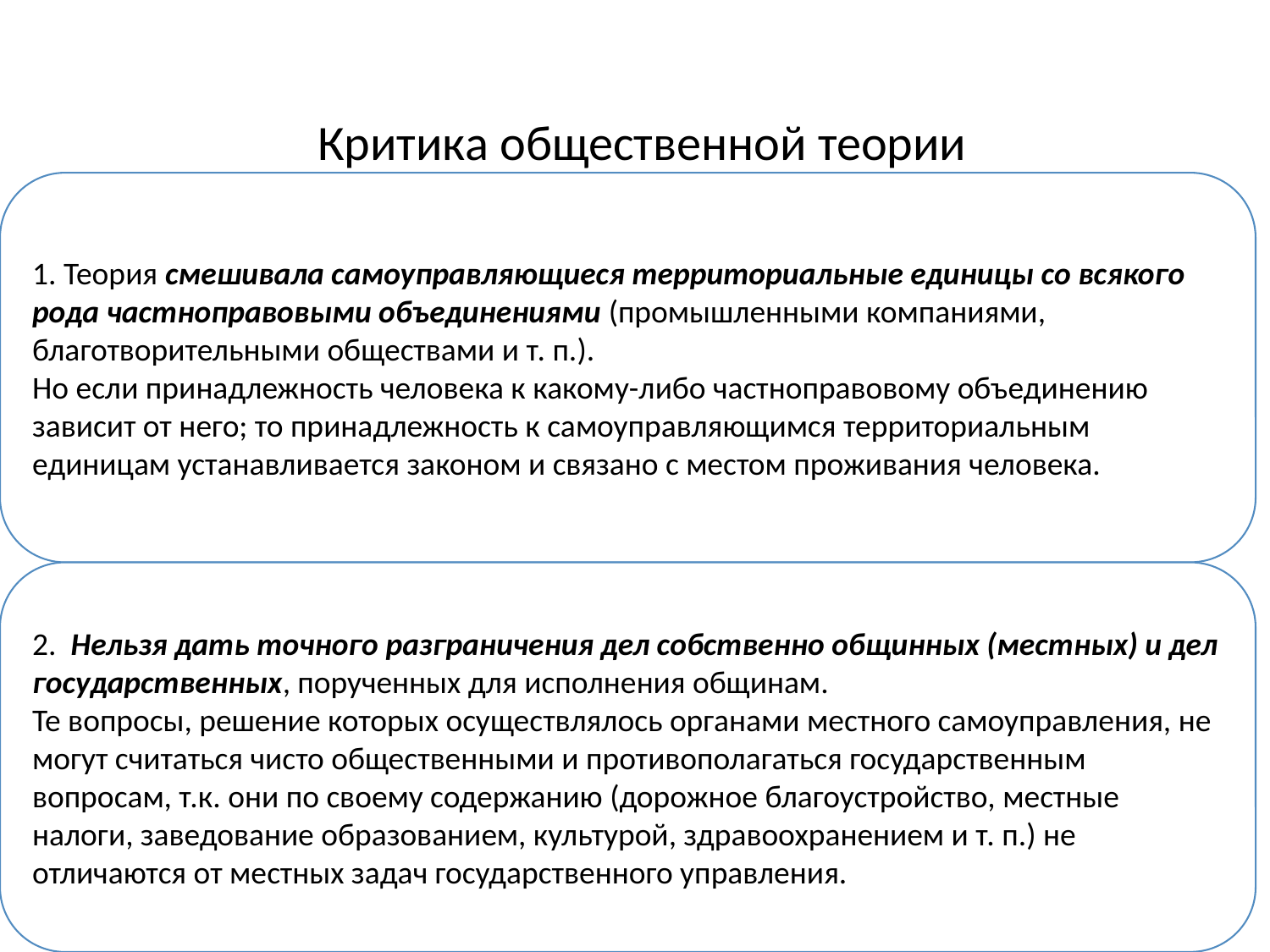

# Критика общественной теории
1. Теория смешивала самоуправляющиеся территориальные единицы со всякого рода частноправовыми объединениями (промышленными компаниями, благотворительными обществами и т. п.).
Но если принадлежность человека к какому-либо частноправовому объединению зависит от него; то принадлежность к самоуправляющимся территориальным единицам устанавливается законом и связано с местом проживания человека.
2.  Нельзя дать точного разграничения дел собственно общинных (местных) и дел государственных, порученных для исполнения общинам.
Те вопросы, решение которых осуществлялось органами местного самоуправления, не могут считаться чисто общественными и противополагаться государственным вопросам, т.к. они по своему содержанию (дорожное благоустройство, местные налоги, заведование образованием, культурой, здравоохранением и т. п.) не отличаются от местных задач государственного управления.